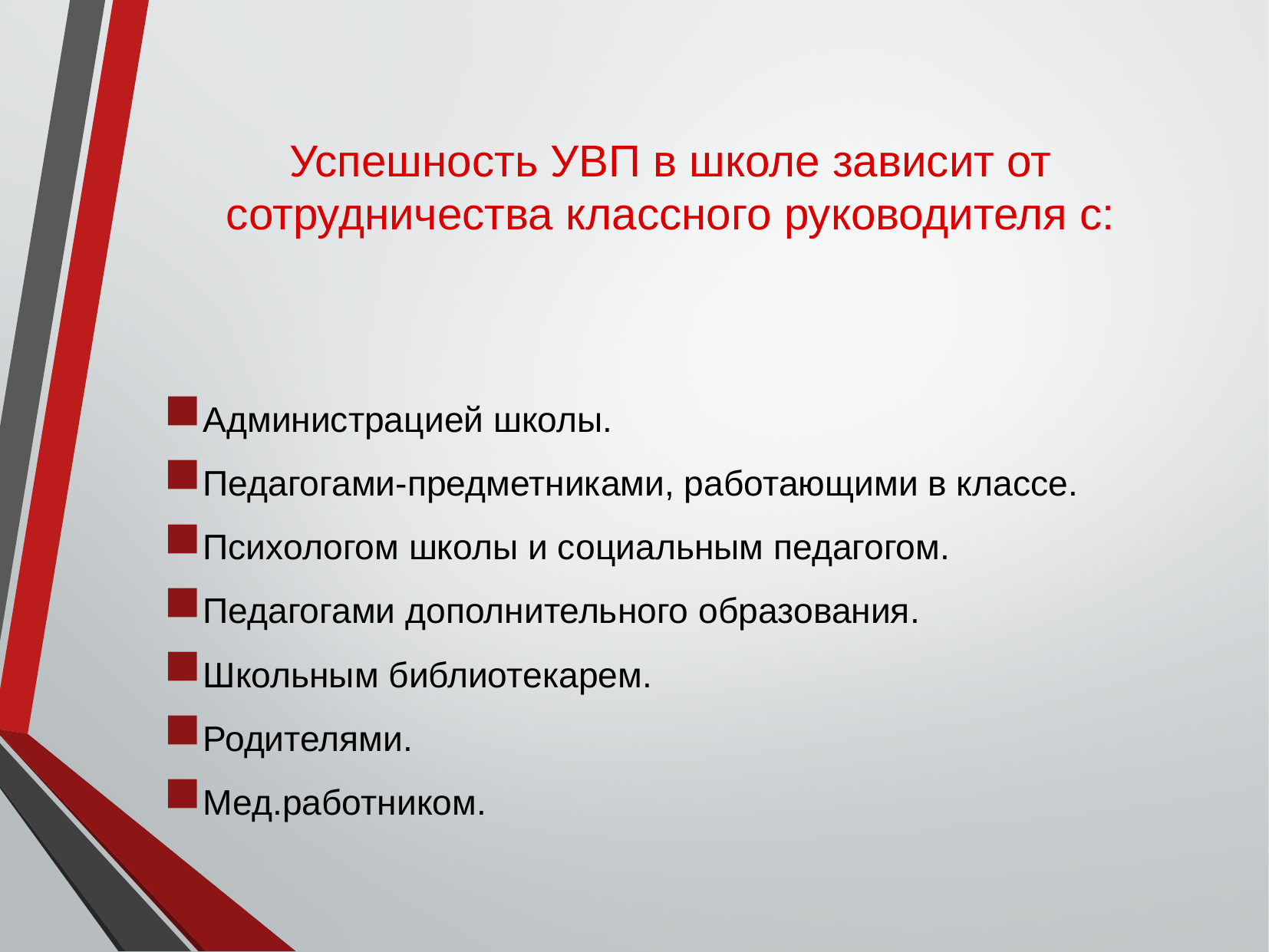

# Успешность УВП в школе зависит от сотрудничества классного руководителя с:
Администрацией школы.
Педагогами-предметниками, работающими в классе.
Психологом школы и социальным педагогом.
Педагогами дополнительного образования.
Школьным библиотекарем.
Родителями.
Мед.работником.